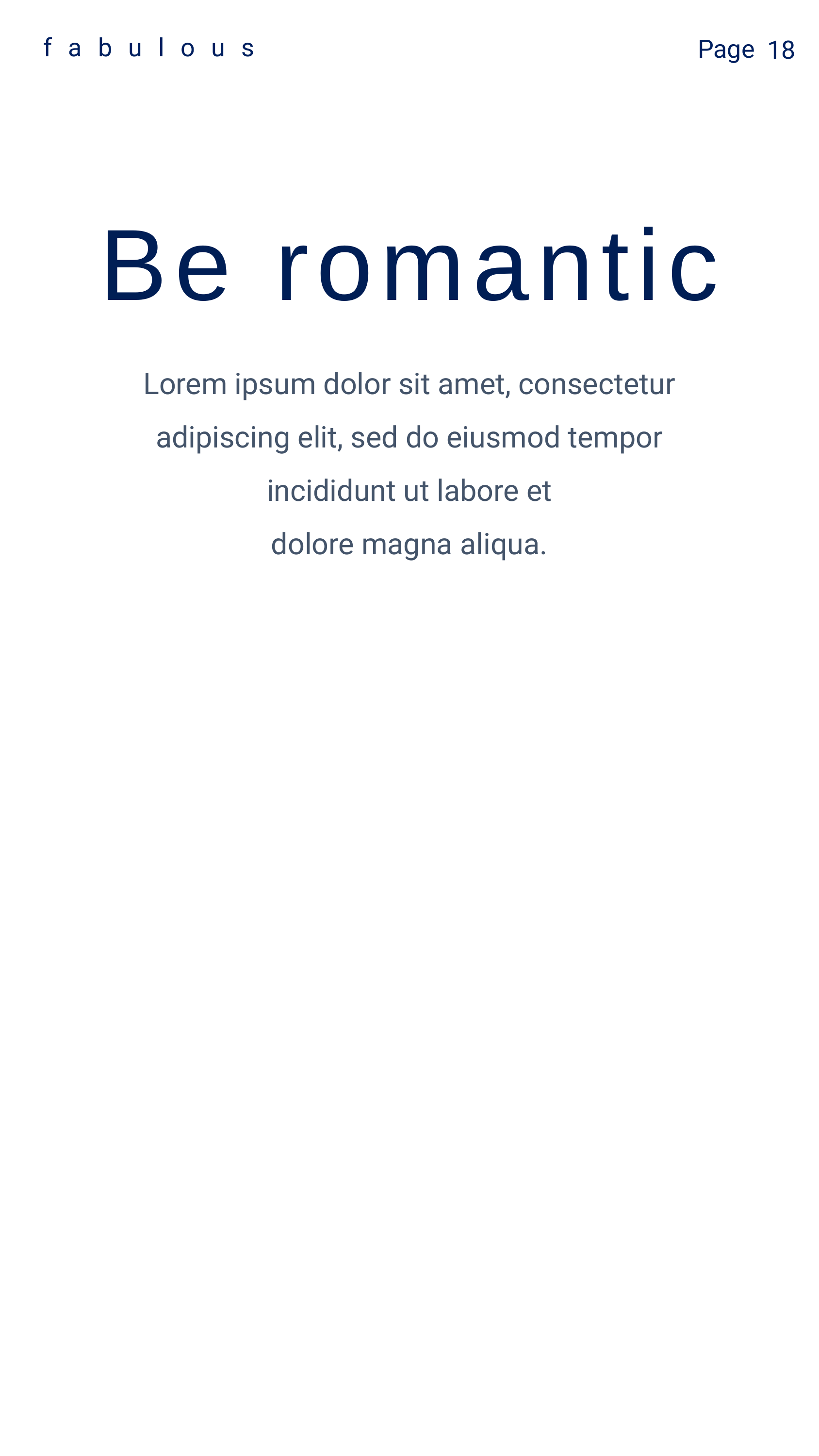

Be romantic
Lorem ipsum dolor sit amet, consectetur adipiscing elit, sed do eiusmod tempor incididunt ut labore et
 dolore magna aliqua.